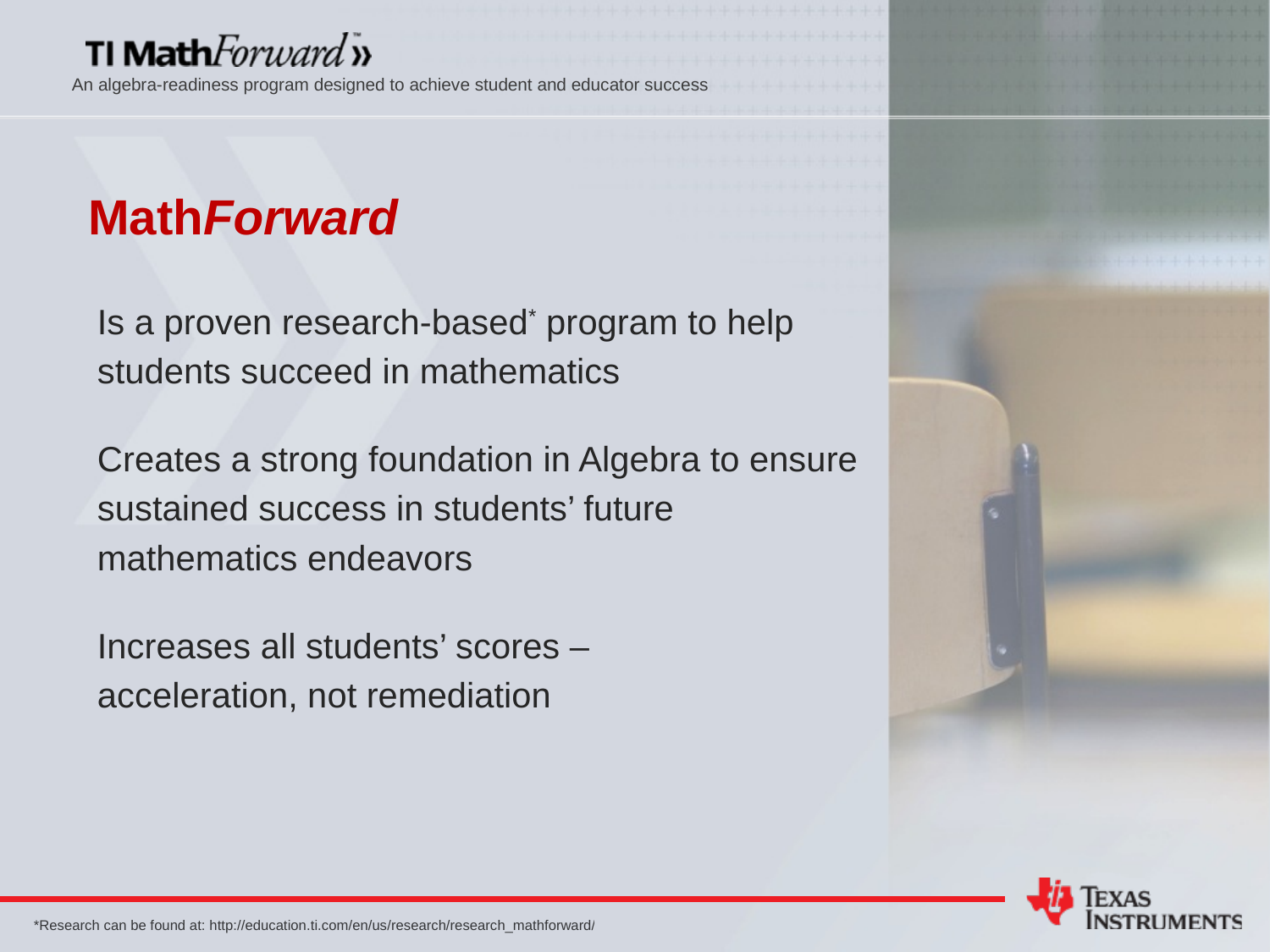

# MathForward
Is a proven research-based* program to help students succeed in mathematics
Creates a strong foundation in Algebra to ensure sustained success in students’ future mathematics endeavors
Increases all students’ scores –
acceleration, not remediation

*Research can be found at: http://education.ti.com/en/us/research/research_mathforward/